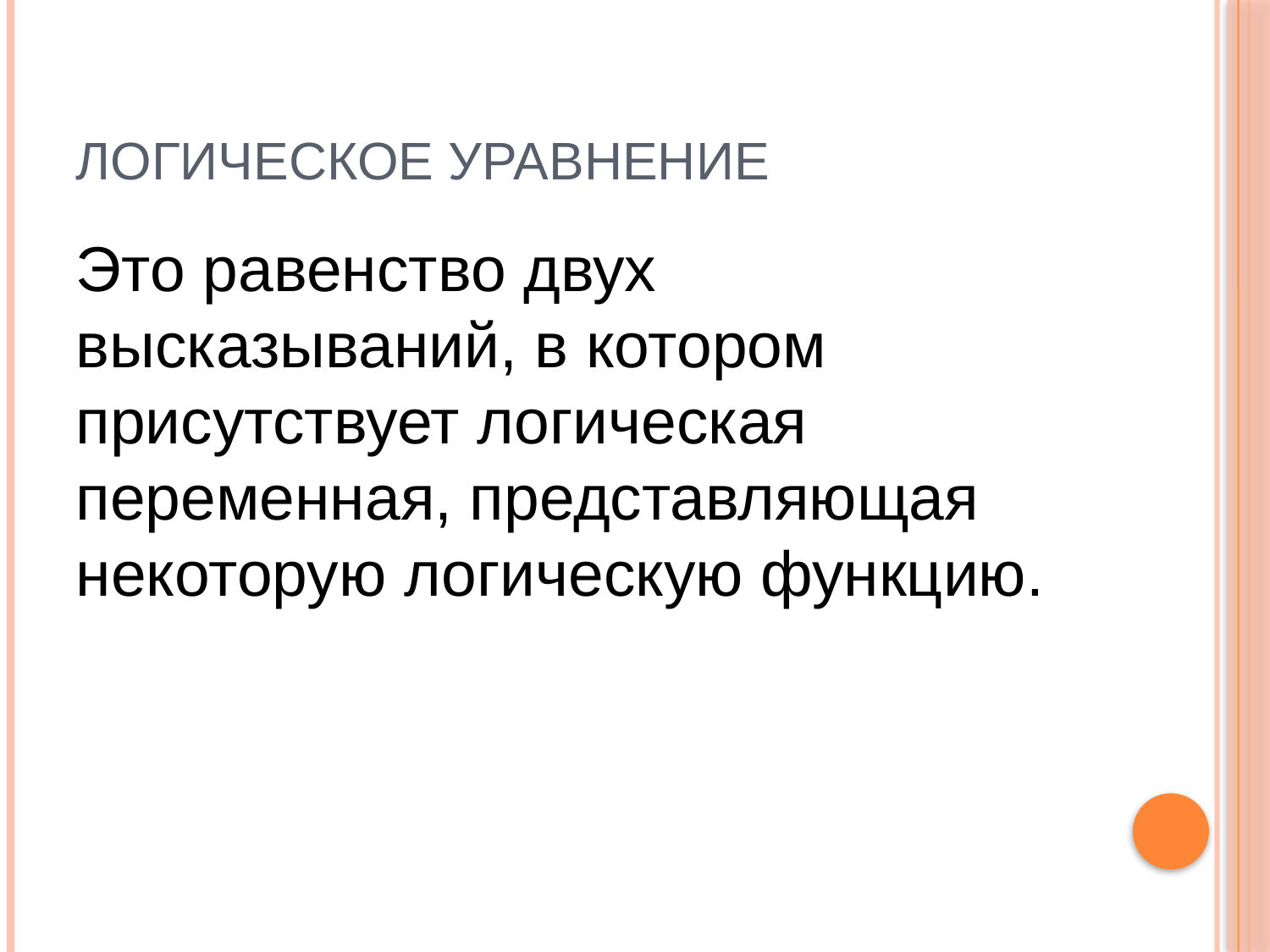

# Логическое уравнение
Это равенство двух высказываний, в котором присутствует логическая переменная, представляющая некоторую логическую функцию.